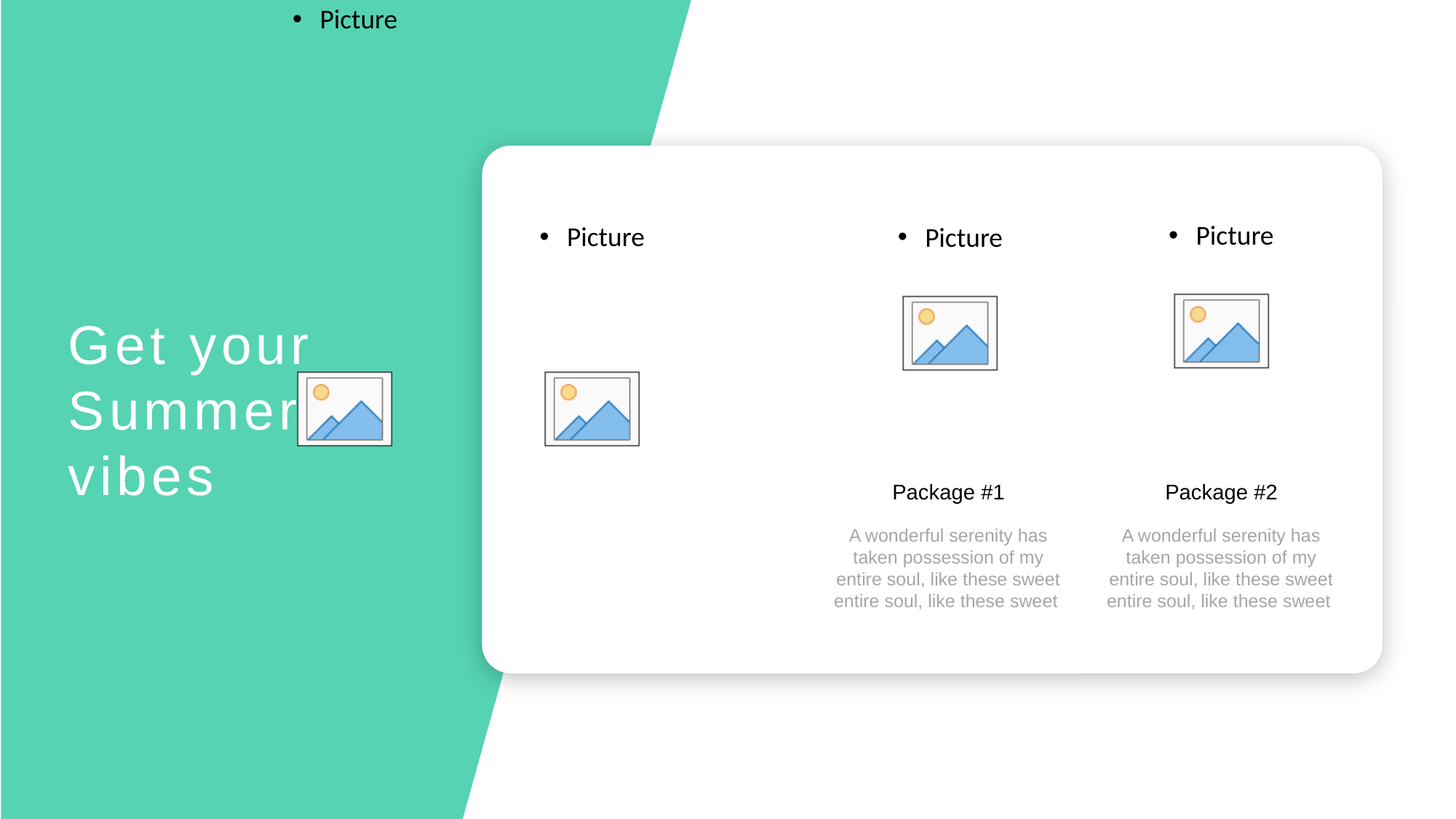

Get your
Summer
vibes
Package #1
A wonderful serenity has taken possession of my entire soul, like these sweet
entire soul, like these sweet
Package #2
A wonderful serenity has taken possession of my entire soul, like these sweet
entire soul, like these sweet